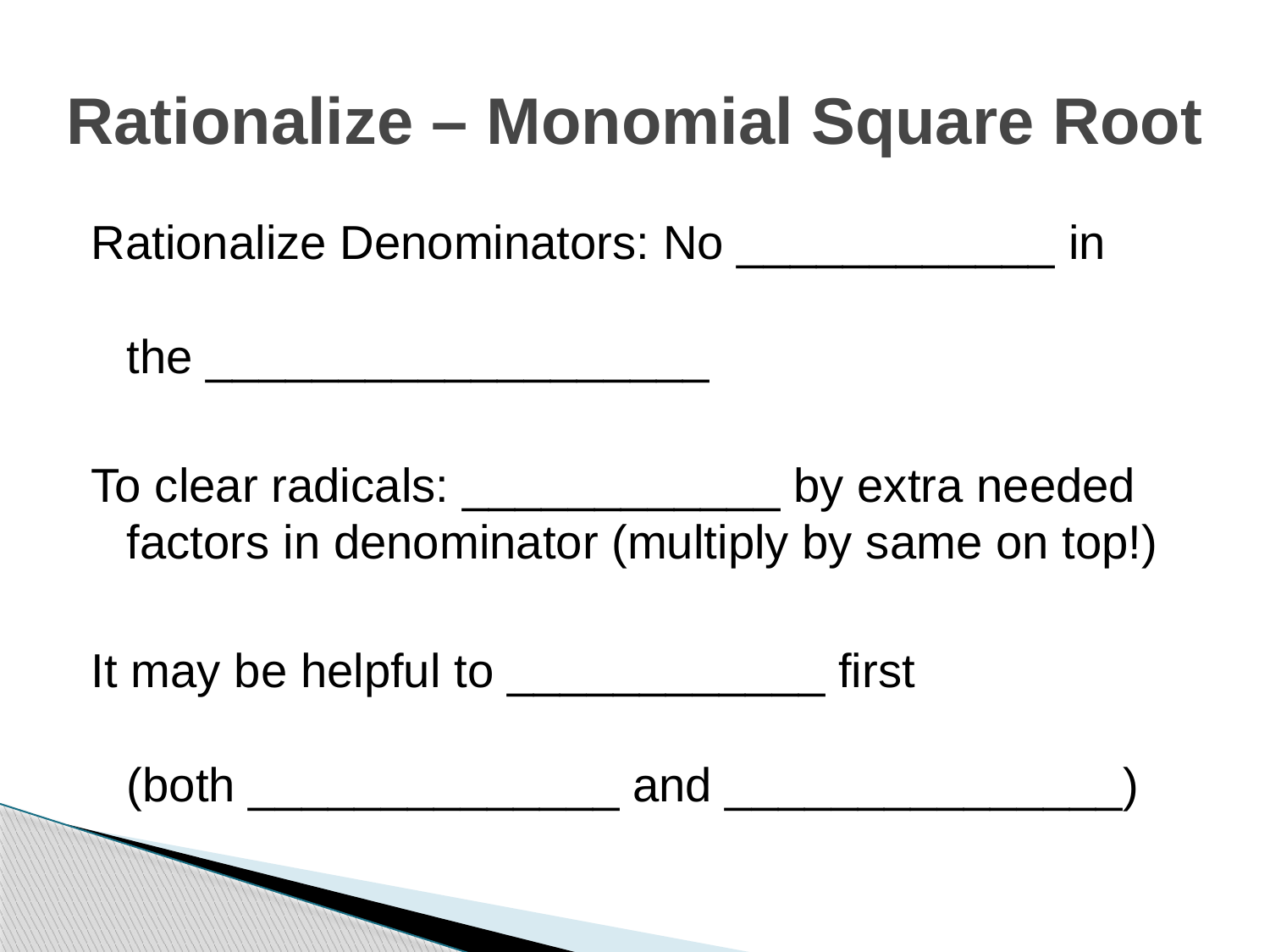

# Rationalize – Monomial Square Root
Rationalize Denominators: No ____________ in
the ___________________

To clear radicals: ____________ by extra needed factors in denominator (multiply by same on top!)

It may be helpful to ____________ first
(both ______________ and _______________)